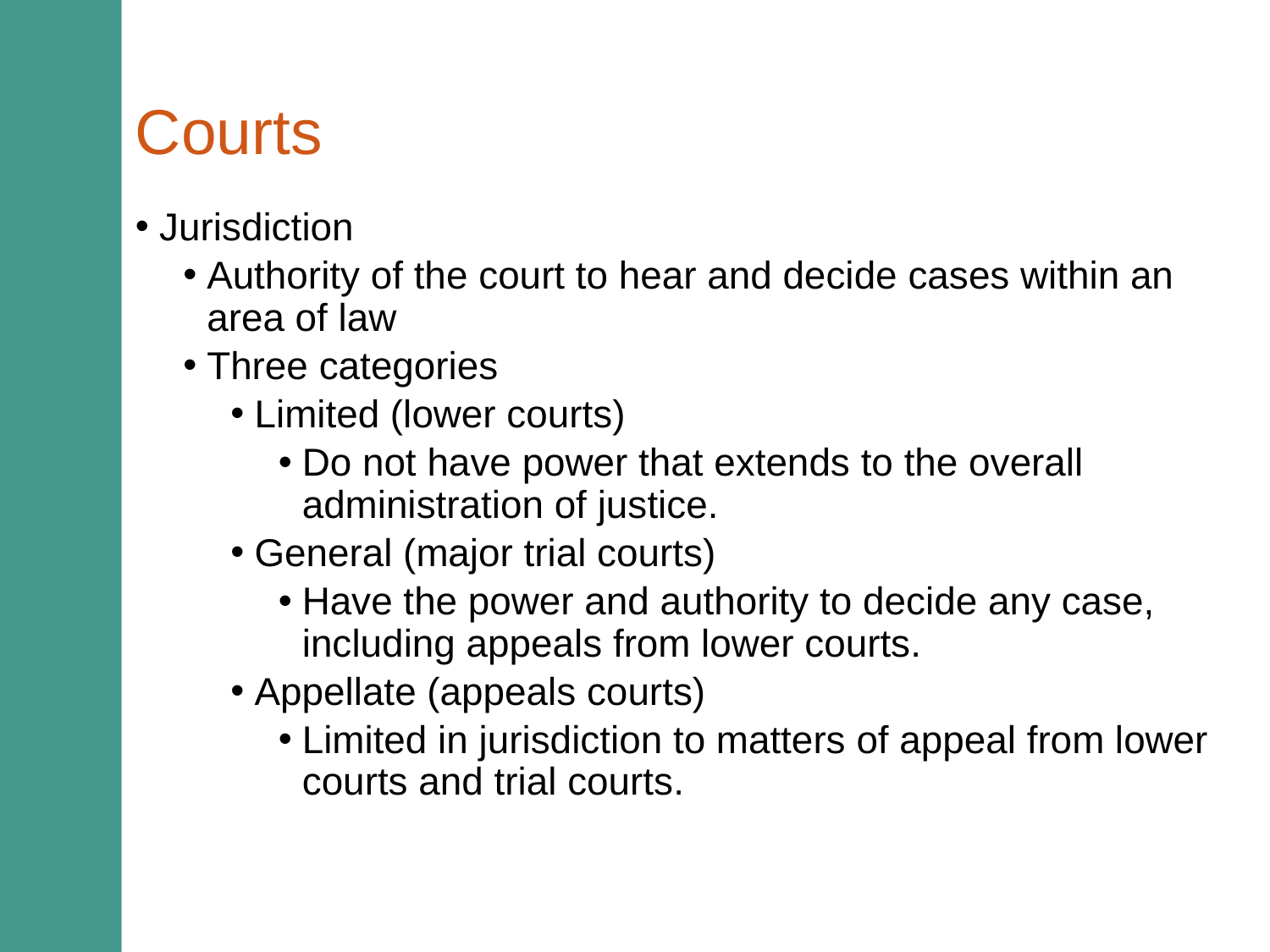

# Courts
Jurisdiction
Authority of the court to hear and decide cases within an area of law
Three categories
Limited (lower courts)
Do not have power that extends to the overall administration of justice.
General (major trial courts)
Have the power and authority to decide any case, including appeals from lower courts.
Appellate (appeals courts)
Limited in jurisdiction to matters of appeal from lower courts and trial courts.